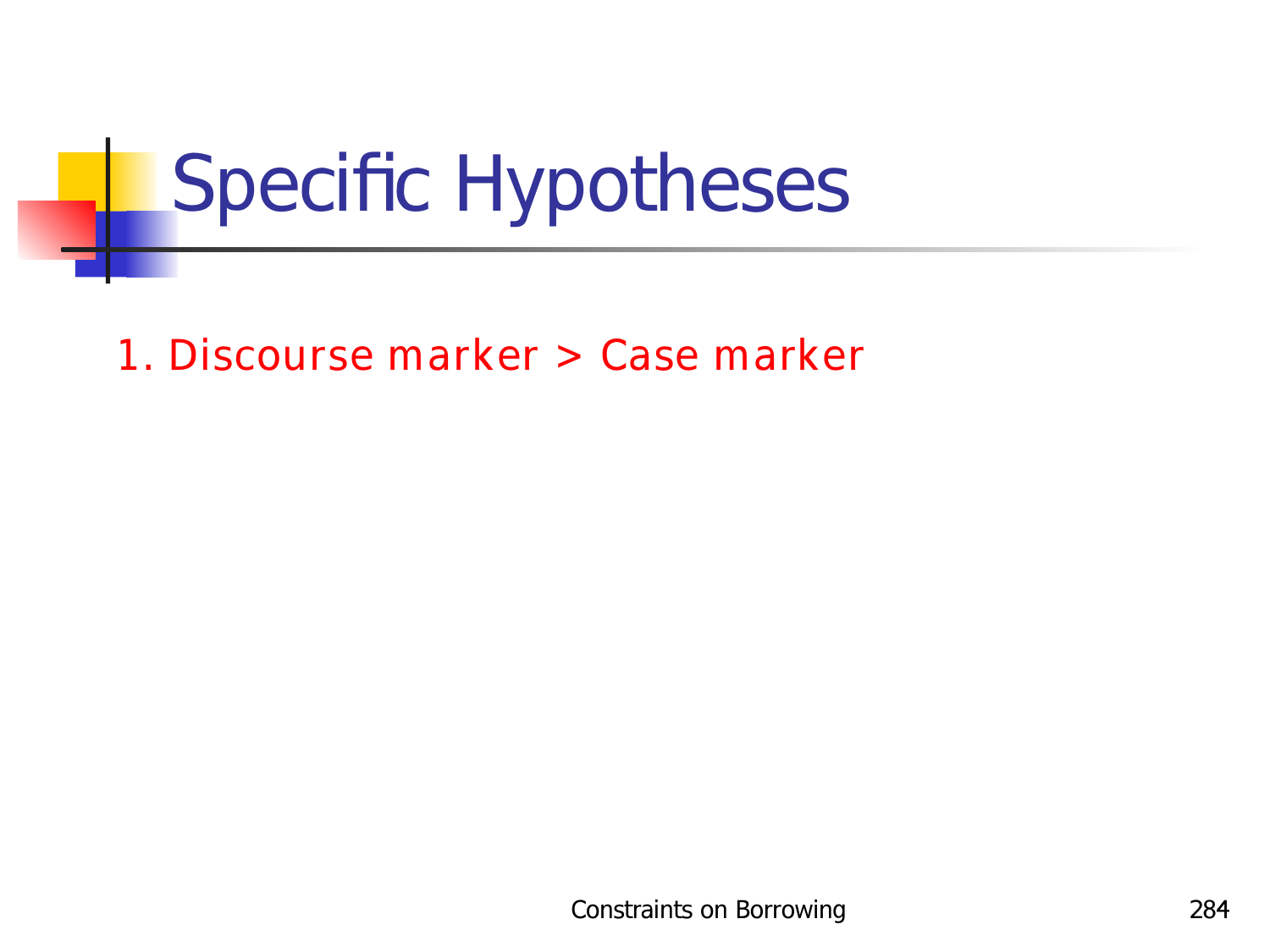

# Specific Hypotheses
1. Discourse marker > Case marker
Constraints on Borrowing
284